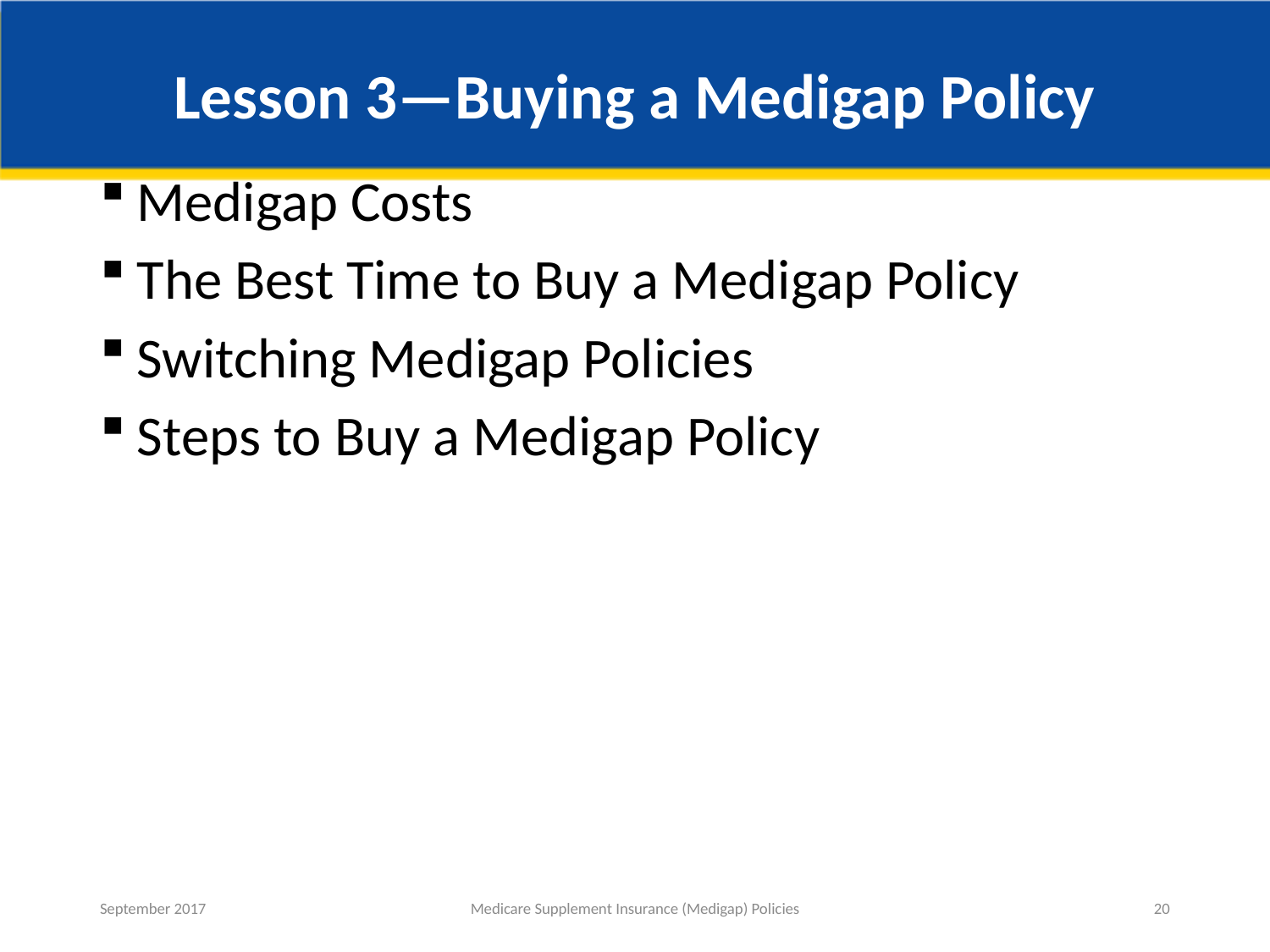

# Lesson 3—Buying a Medigap Policy
Medigap Costs
The Best Time to Buy a Medigap Policy
Switching Medigap Policies
Steps to Buy a Medigap Policy
September 2017
Medicare Supplement Insurance (Medigap) Policies
20